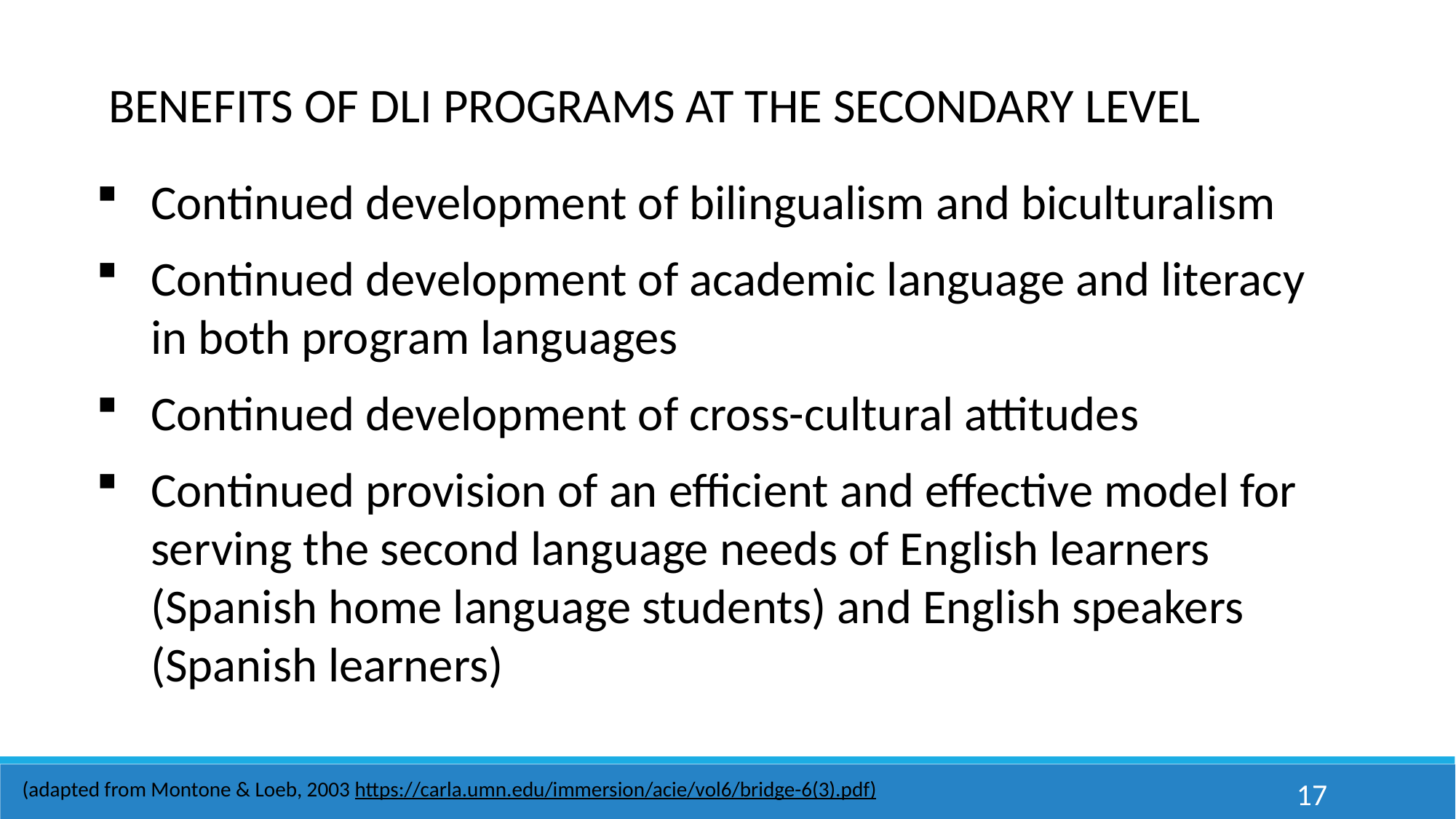

BENEFITS OF DLI PROGRAMS AT THE SECONDARY LEVEL

Continued development of bilingualism and biculturalism
Continued development of academic language and literacy in both program languages
Continued development of cross-cultural attitudes
Continued provision of an efficient and effective model for serving the second language needs of English learners (Spanish home language students) and English speakers (Spanish learners)

(adapted from Montone & Loeb, 2003 https://carla.umn.edu/immersion/acie/vol6/bridge-6(3).pdf)
17